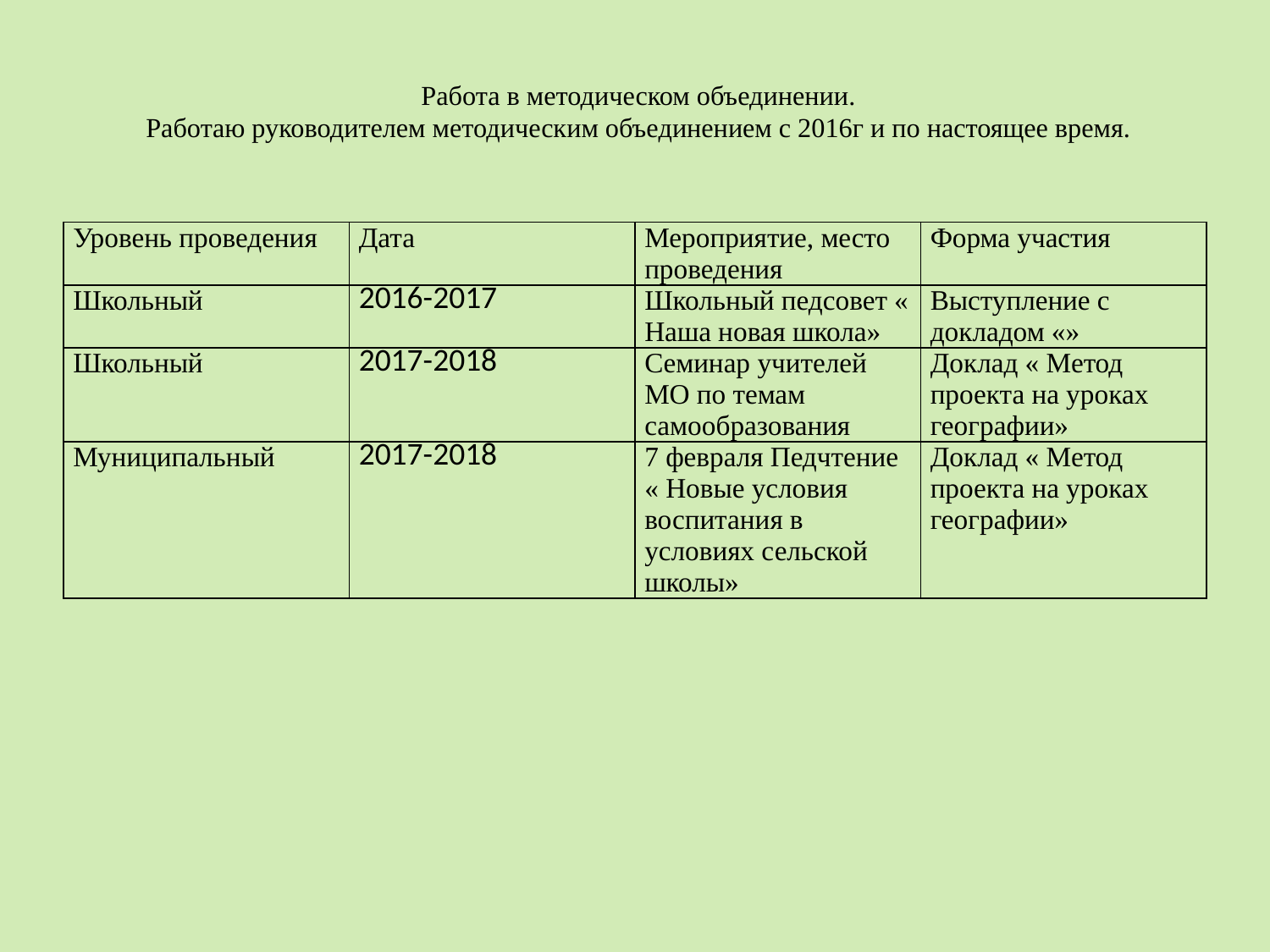

# Работа в методическом объединении. Работаю руководителем методическим объединением с 2016г и по настоящее время.
| Уровень проведения | Дата | Мероприятие, место проведения | Форма участия |
| --- | --- | --- | --- |
| Школьный | 2016-2017 | Школьный педсовет « Наша новая школа» | Выступление с докладом «» |
| Школьный | 2017-2018 | Семинар учителей МО по темам самообразования | Доклад « Метод проекта на уроках географии» |
| Муниципальный | 2017-2018 | 7 февраля Педчтение « Новые условия воспитания в условиях сельской школы» | Доклад « Метод проекта на уроках географии» |